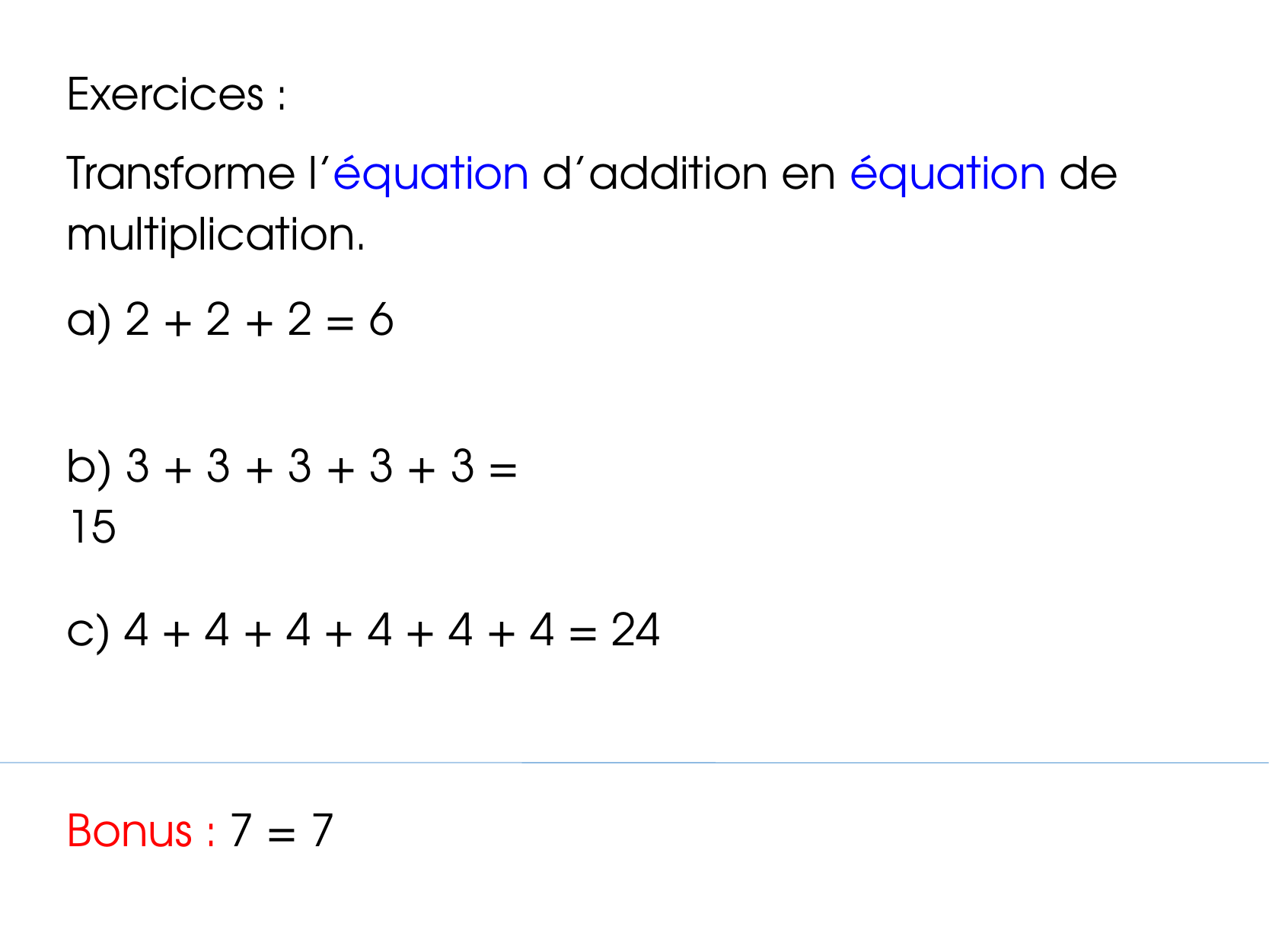

Exercices :
Transforme l’équation d’addition en équation de multiplication.
a) 2 + 2 + 2 = 6
b) 3 + 3 + 3 + 3 + 3 = 15
c) 4 + 4 + 4 + 4 + 4 + 4 = 24
Bonus : 7 = 7